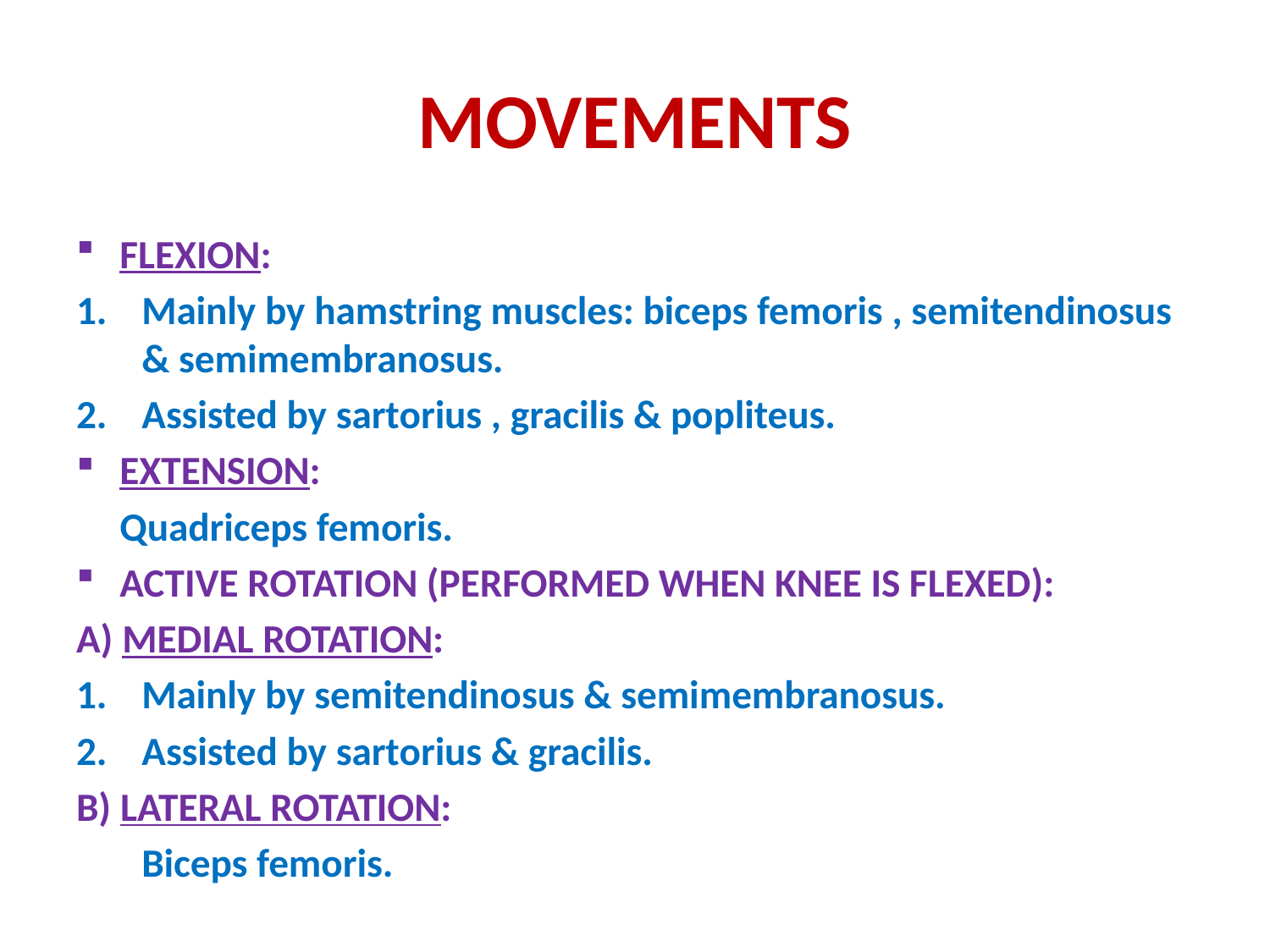

# MOVEMENTS
FLEXION:
Mainly by hamstring muscles: biceps femoris , semitendinosus & semimembranosus.
Assisted by sartorius , gracilis & popliteus.
EXTENSION:
	Quadriceps femoris.
ACTIVE ROTATION (PERFORMED WHEN KNEE IS FLEXED):
A) MEDIAL ROTATION:
Mainly by semitendinosus & semimembranosus.
Assisted by sartorius & gracilis.
B) LATERAL ROTATION:
	Biceps femoris.